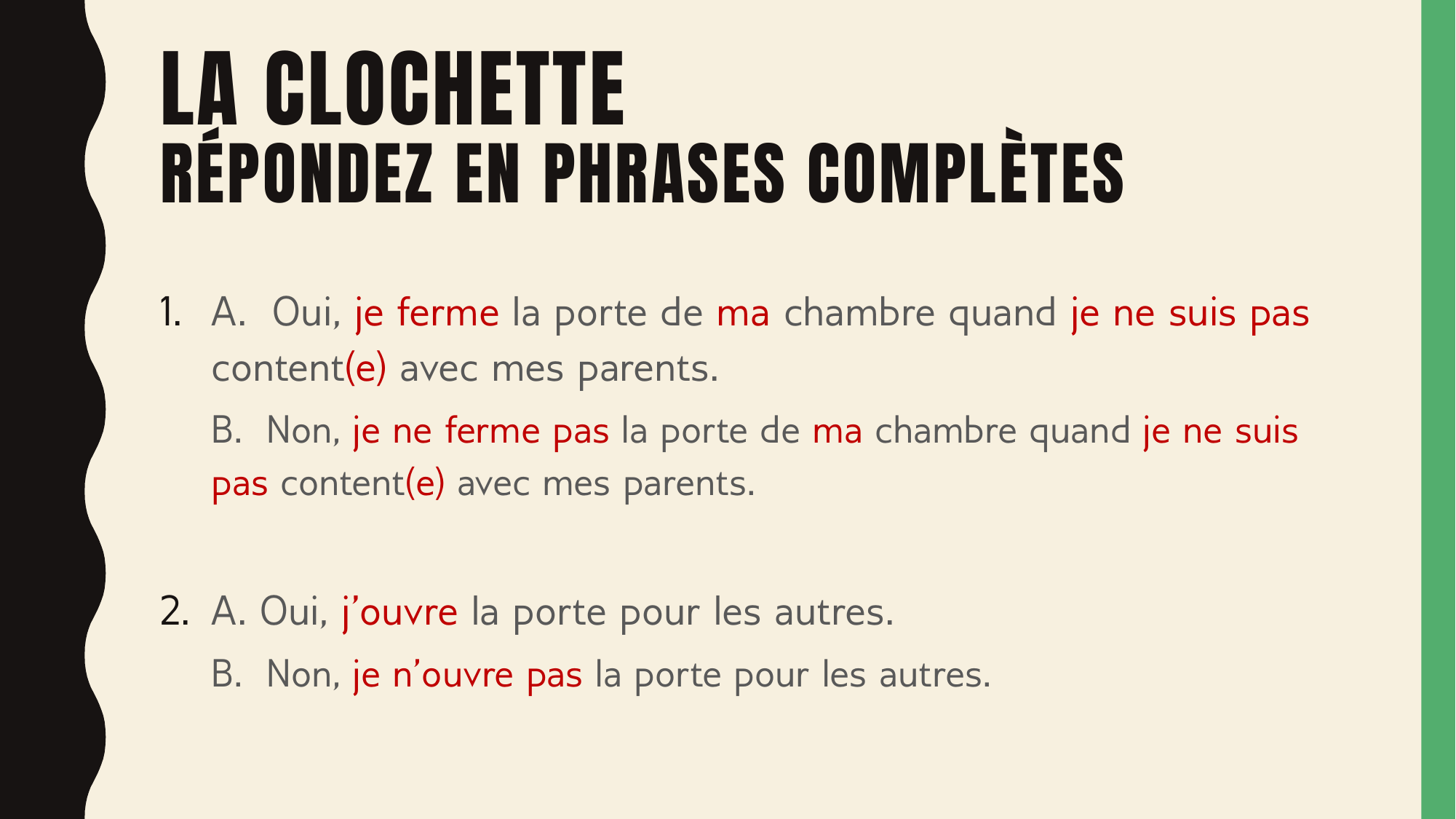

# LA CLOCHETTE Répondez en phrases complètes
A.  Oui, je ferme la porte de ma chambre quand je ne suis pas content(e) avec mes parents.
B.  Non, je ne ferme pas la porte de ma chambre quand je ne suis pas content(e) avec mes parents.

A. Oui, j’ouvre la porte pour les autres.
B.  Non, je n’ouvre pas la porte pour les autres.